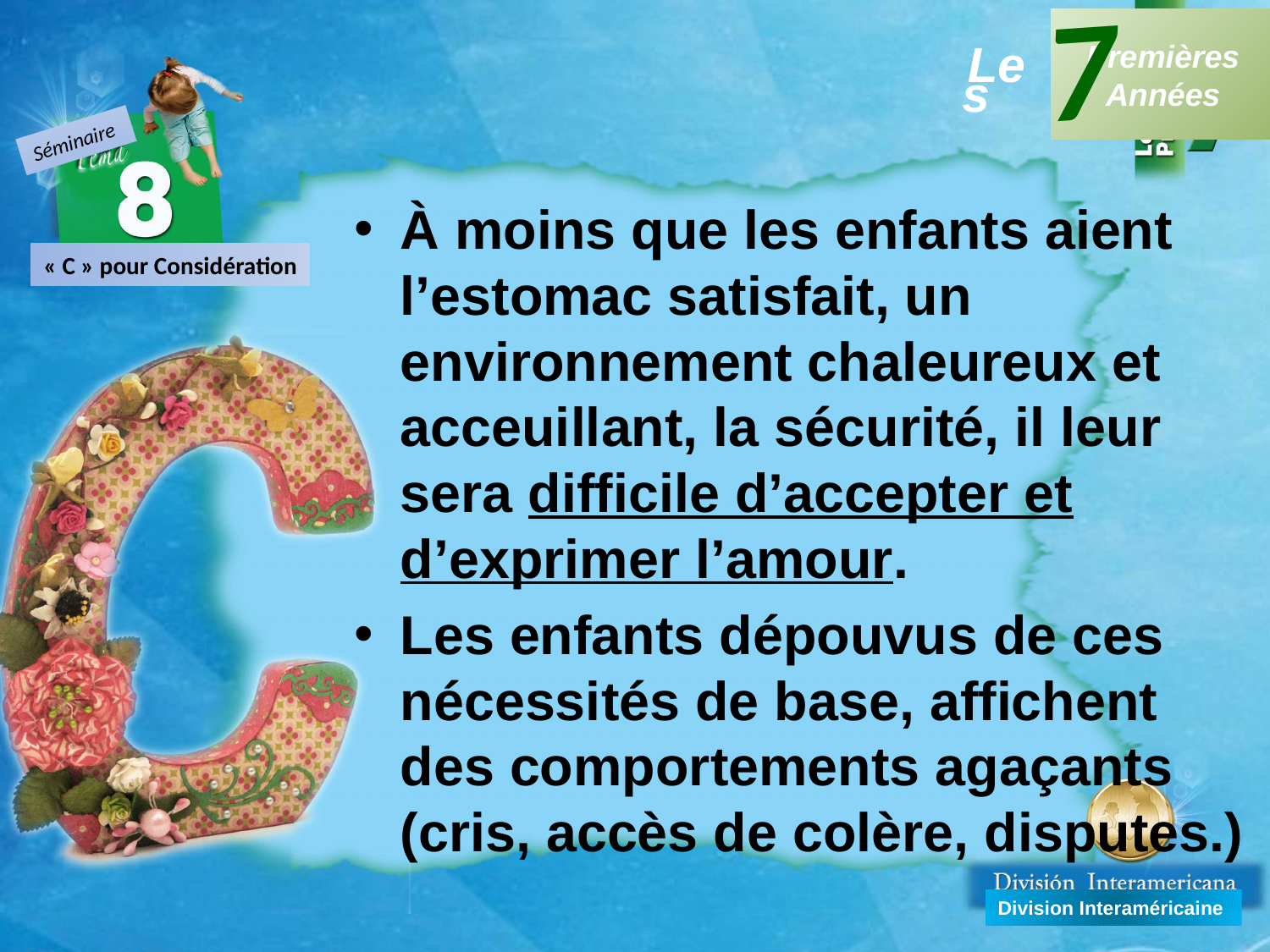

7
Premières
Années
Les
Séminaire
À moins que les enfants aient l’estomac satisfait, un environnement chaleureux et acceuillant, la sécurité, il leur sera difficile d’accepter et d’exprimer l’amour.
Les enfants dépouvus de ces nécessités de base, affichent des comportements agaçants (cris, accès de colère, disputes.)
« C » pour Considération
Division Interaméricaine